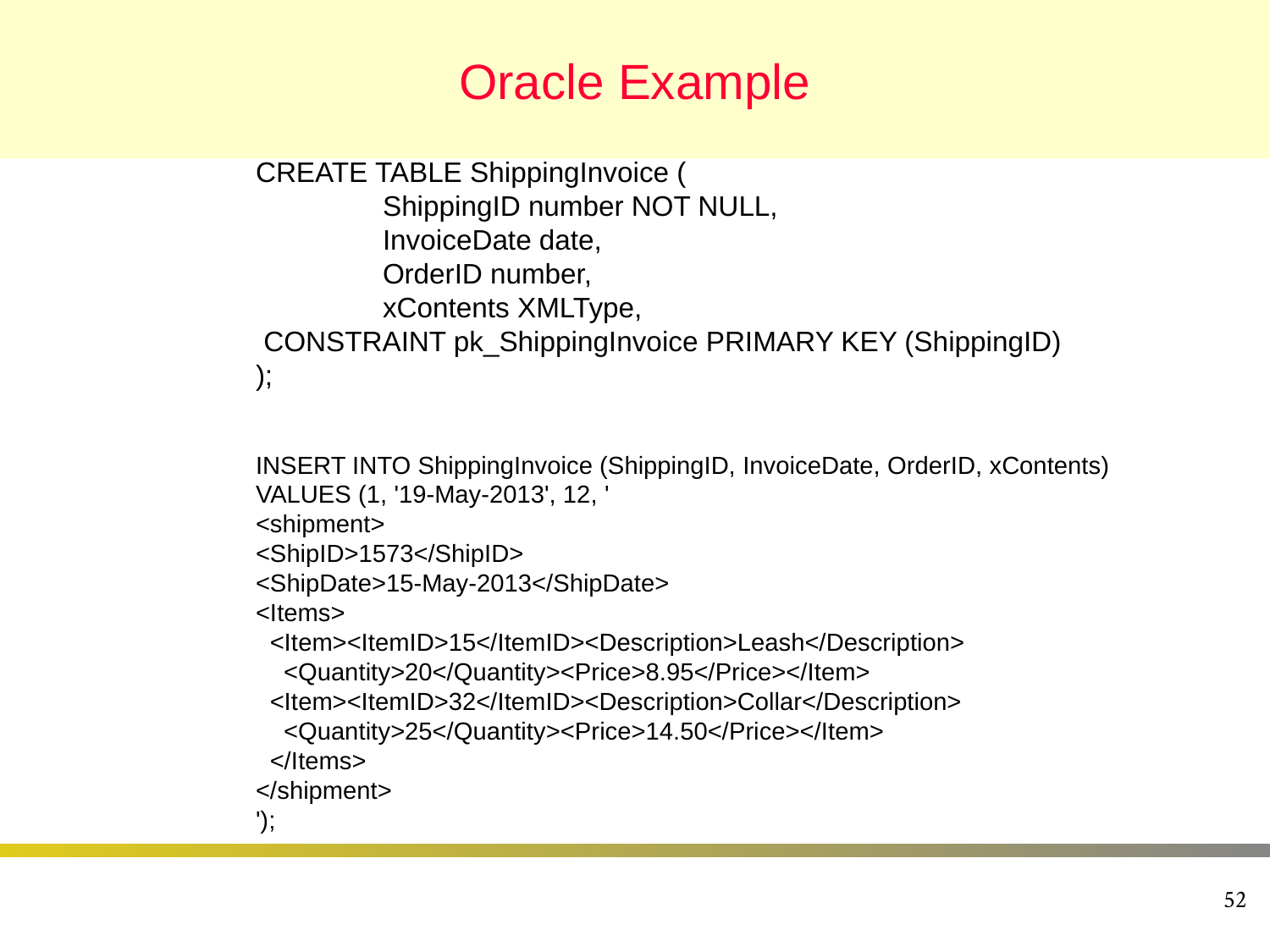

# Oracle Example
CREATE TABLE ShippingInvoice (
	ShippingID number NOT NULL,
	InvoiceDate date,
	OrderID number,
	xContents XMLType,
 CONSTRAINT pk_ShippingInvoice PRIMARY KEY (ShippingID)
);
INSERT INTO ShippingInvoice (ShippingID, InvoiceDate, OrderID, xContents)
VALUES (1, '19-May-2013', 12, '
<shipment>
<ShipID>1573</ShipID>
<ShipDate>15-May-2013</ShipDate>
<Items>
  <Item><ItemID>15</ItemID><Description>Leash</Description>
    <Quantity>20</Quantity><Price>8.95</Price></Item>
  <Item><ItemID>32</ItemID><Description>Collar</Description>
    <Quantity>25</Quantity><Price>14.50</Price></Item>
  </Items>
</shipment>
');
52